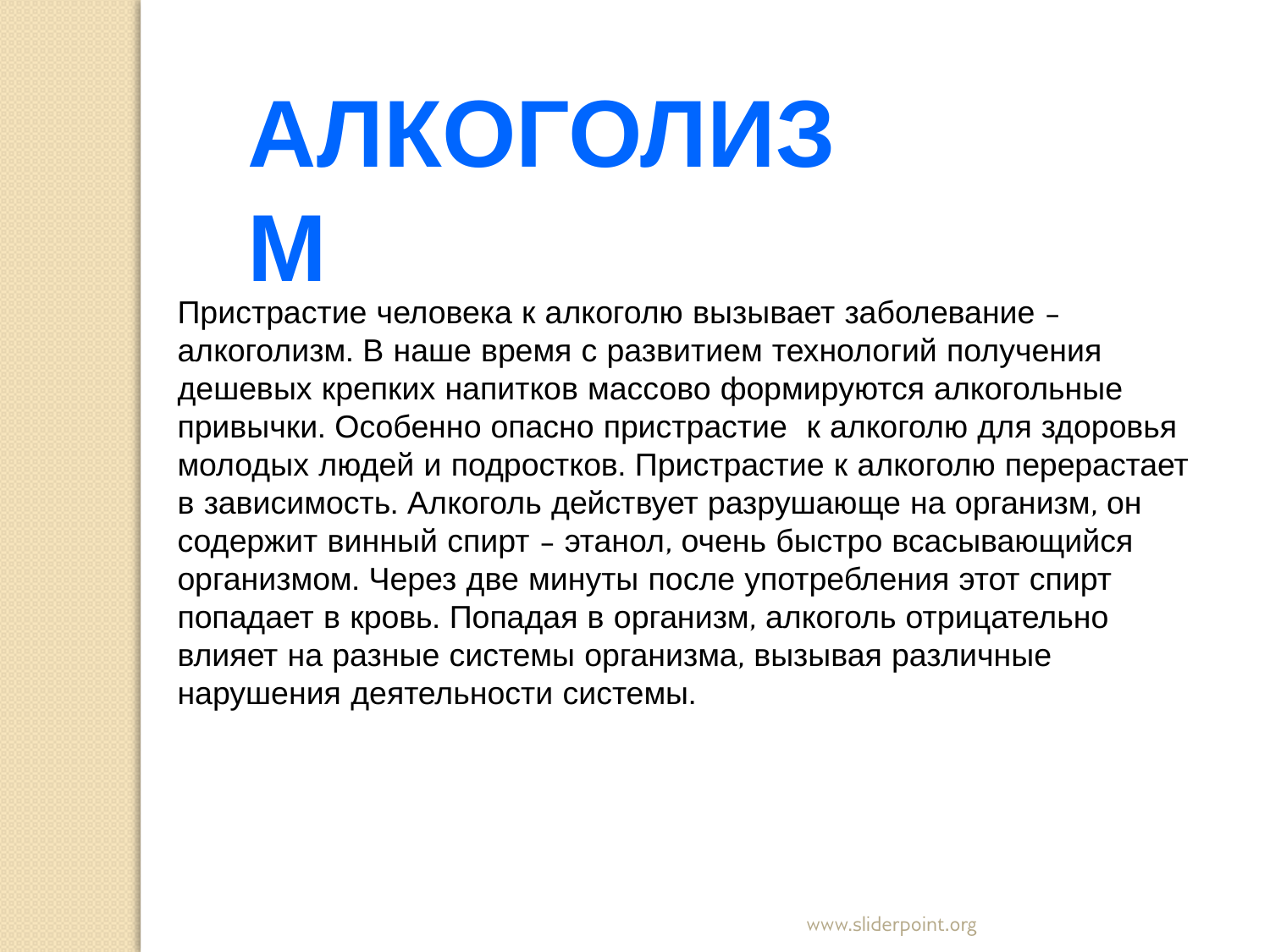

АЛКОГОЛИЗМ
Пристрастие человека к алкоголю вызывает заболевание – алкоголизм. В наше время с развитием технологий получения дешевых крепких напитков массово формируются алкогольные привычки. Особенно опасно пристрастие  к алкоголю для здоровья молодых людей и подростков. Пристрастие к алкоголю перерастает в зависимость. Алкоголь действует разрушающе на организм, он содержит винный спирт – этанол, очень быстро всасывающийся организмом. Через две минуты после употребления этот спирт попадает в кровь. Попадая в организм, алкоголь отрицательно влияет на разные системы организма, вызывая различные нарушения деятельности системы.
www.sliderpoint.org